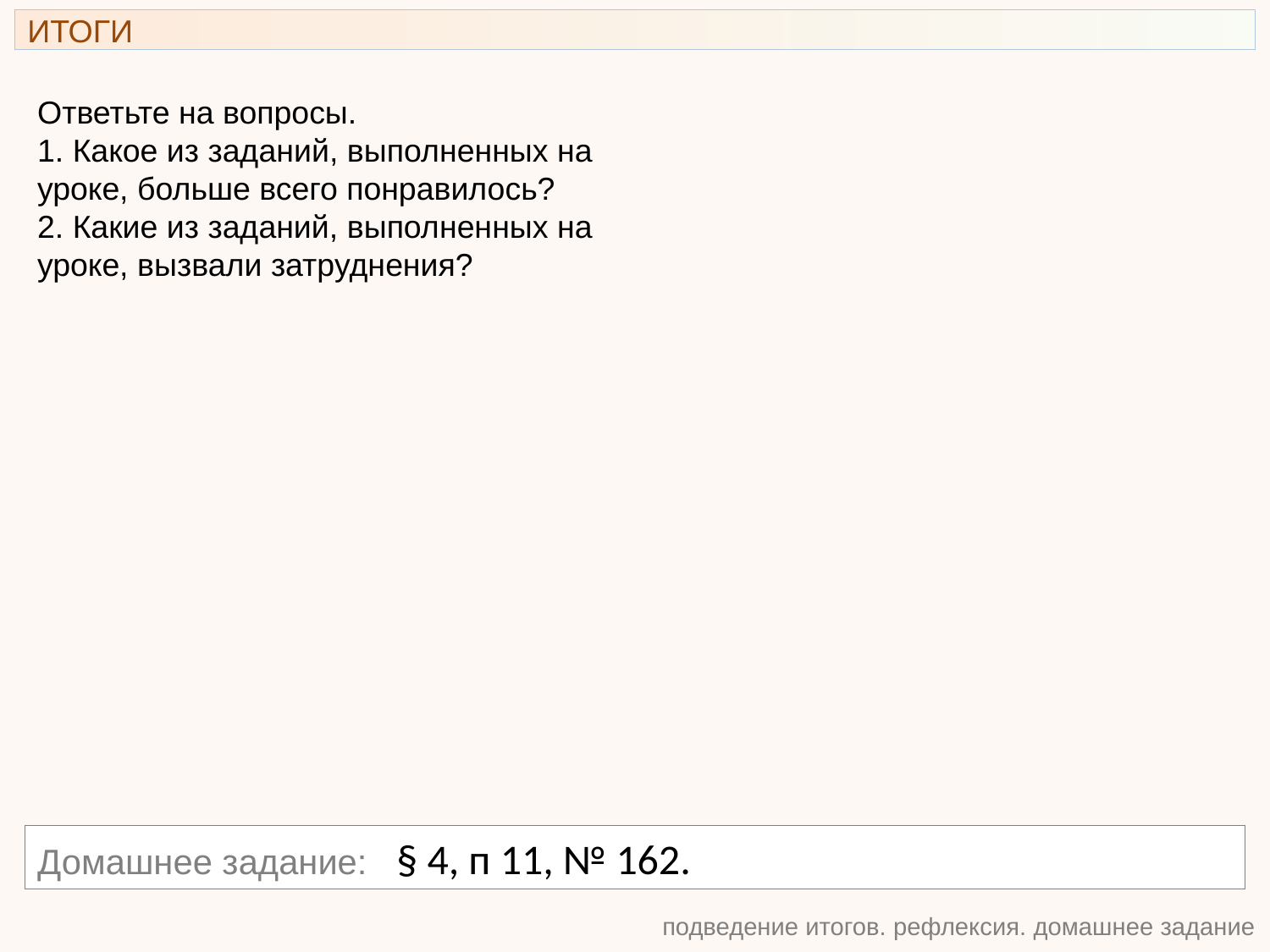

ИТОГИ
Ответьте на вопросы.
1. Какое из заданий, выполненных на уроке, больше всего понравилось?
2. Какие из заданий, выполненных на уроке, вызвали затруднения?
Домашнее задание:   § 4, п 11, № 162.
подведение итогов. рефлексия. домашнее задание